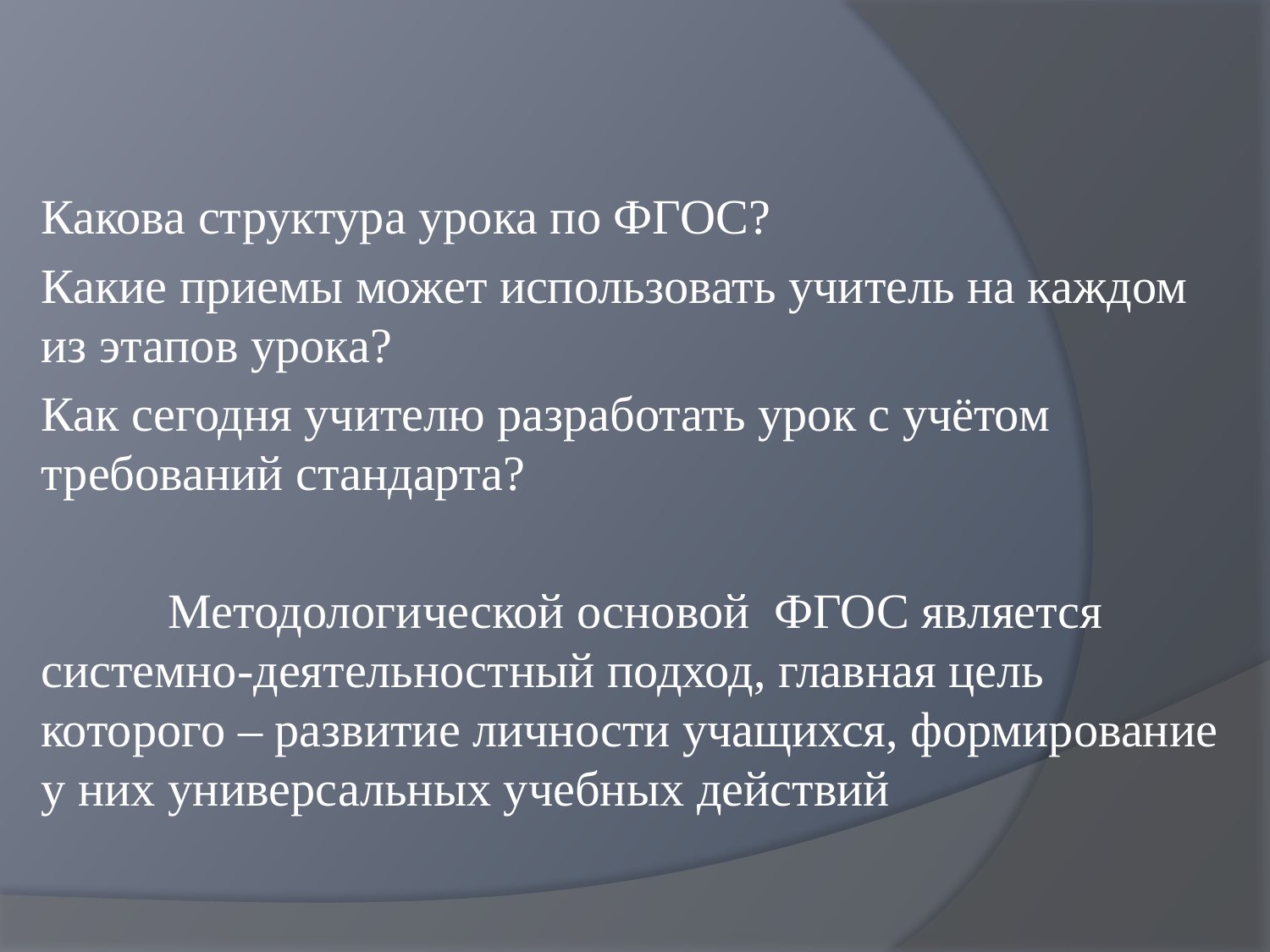

Какова структура урока по ФГОС?
Какие приемы может использовать учитель на каждом из этапов урока?
Как сегодня учителю разработать урок с учётом требований стандарта?

	Методологической основой  ФГОС является системно-деятельностный подход, главная цель которого – развитие личности учащихся, формирование у них универсальных учебных действий